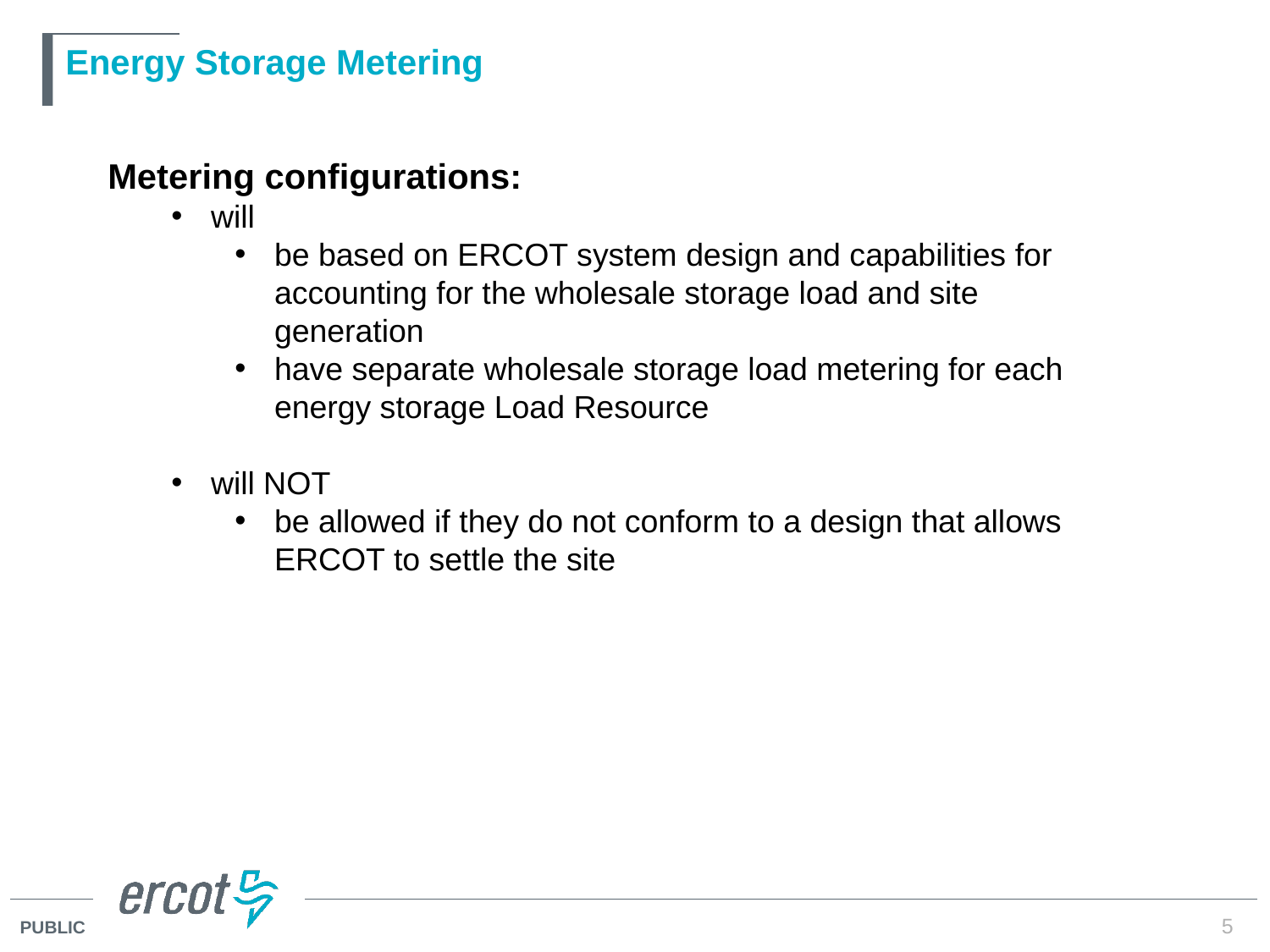

# Energy Storage Metering
Metering configurations:
will
be based on ERCOT system design and capabilities for accounting for the wholesale storage load and site generation
have separate wholesale storage load metering for each energy storage Load Resource

will NOT
be allowed if they do not conform to a design that allows ERCOT to settle the site
5